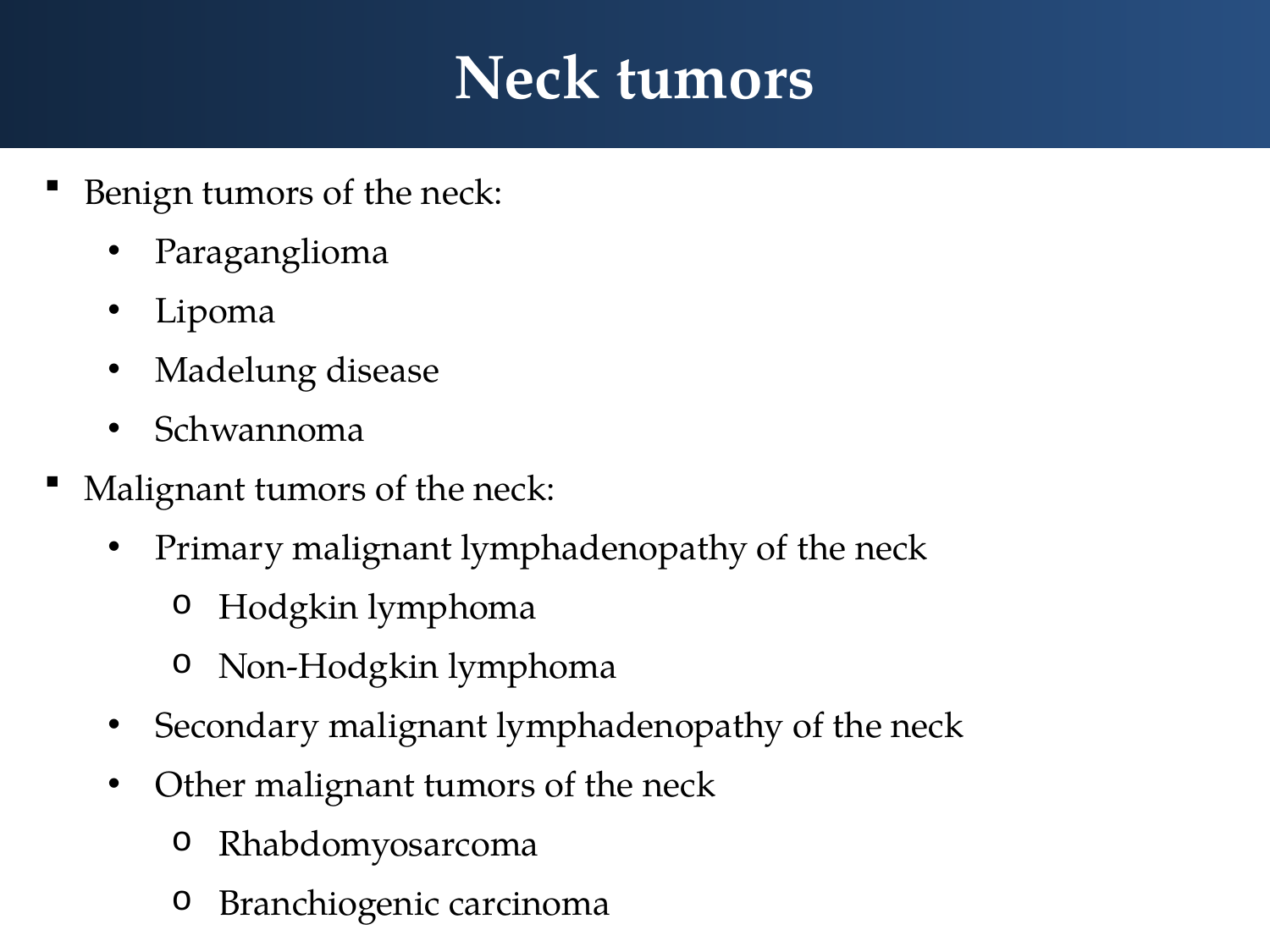

Neck tumors
Benign tumors of the neck:

Paraganglioma

Lipoma

Madelung disease

Schwannoma

Malignant tumors of the neck:

Primary malignant lymphadenopathy of the neck

Hodgkin lymphoma

Non-Hodgkin lymphoma

Secondary malignant lymphadenopathy of the neck

Other malignant tumors of the neck

Rhabdomyosarcoma

Branchiogenic carcinoma